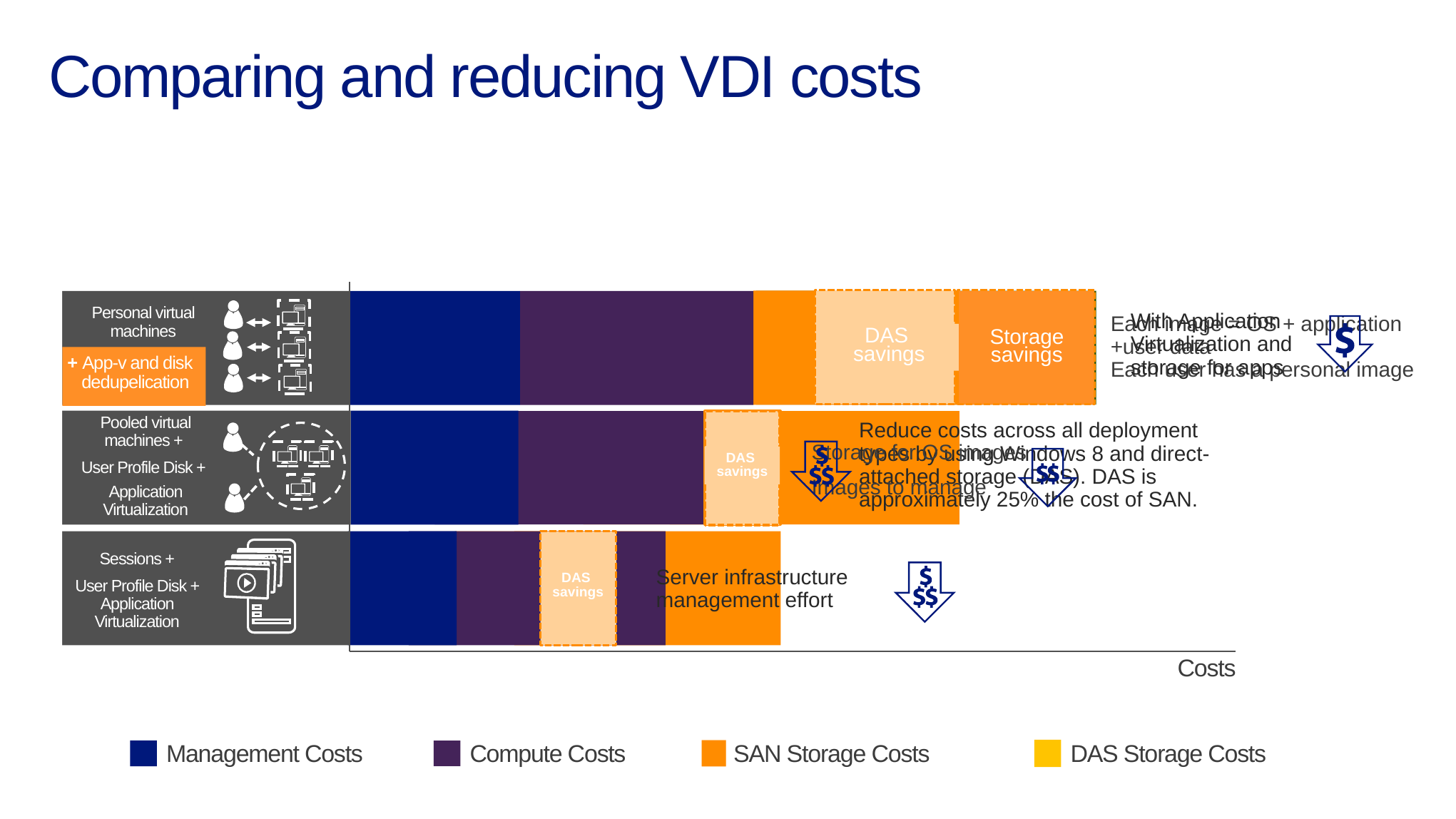

# Comparing and reducing VDI costs

DAS
savings

Personal virtual machines

With Application Virtualization and storage for apps

Each image = OS + application +user data
Each user has a personal image
Storage savings

+ App-v and disk dedupelication
Pooled virtual machines +
User Profile Disk +
Application Virtualization

DAS
savings
Reduce costs across all deployment types by using Windows 8 and direct-attached storage (DAS). DAS is approximately 25% the cost of SAN.
Storage for OS images

Images to manage

Storage for OS images
Images to manage

Sessions +
User Profile Disk + Application Virtualization

DAS
savings
Server infrastructure
management effort

Costs
Management Costs

Compute Costs

SAN Storage Costs
DAS Storage Costs